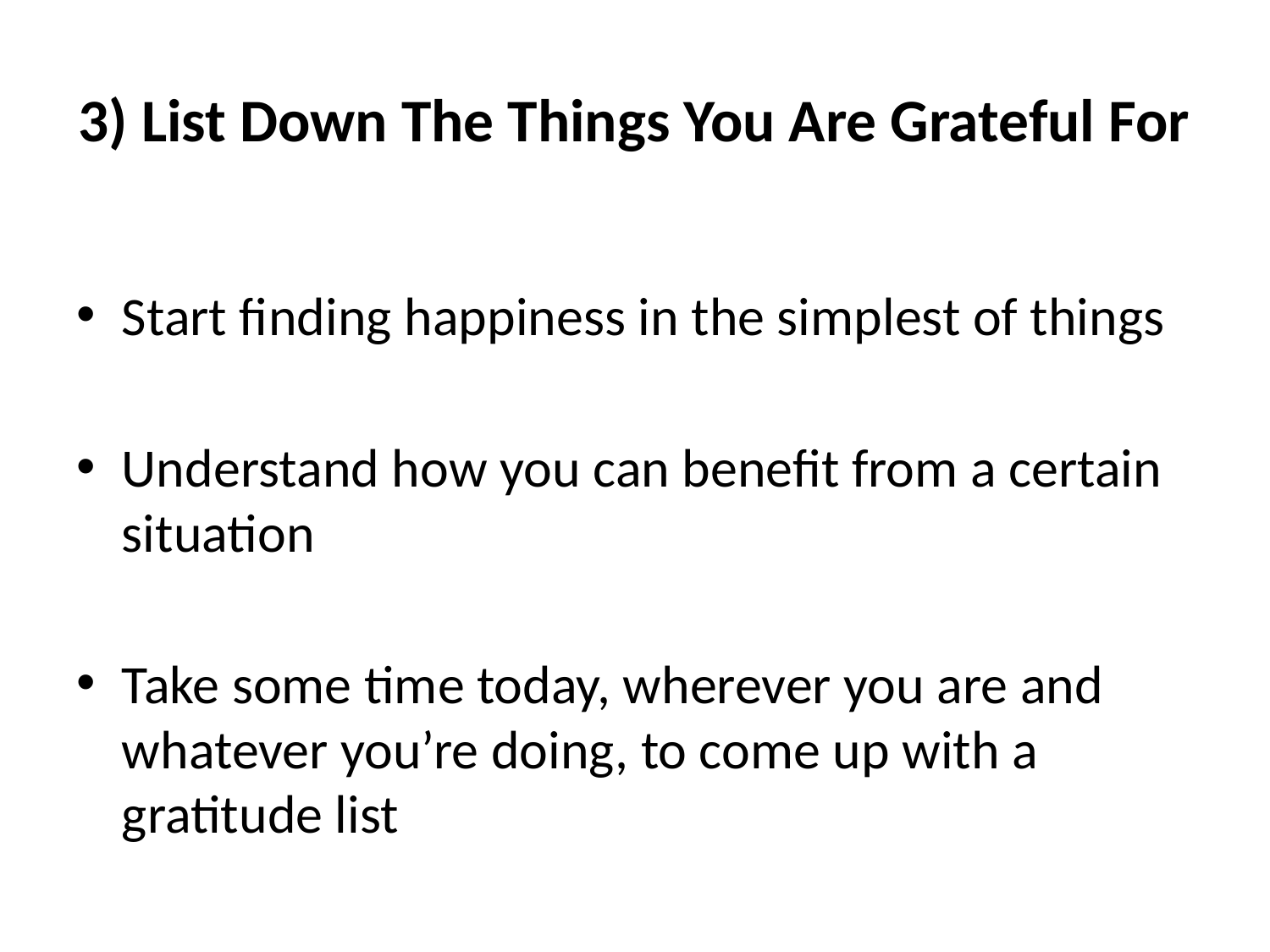

# 3) List Down The Things You Are Grateful For
Start finding happiness in the simplest of things

Understand how you can benefit from a certain situation

Take some time today, wherever you are and whatever you’re doing, to come up with a gratitude list